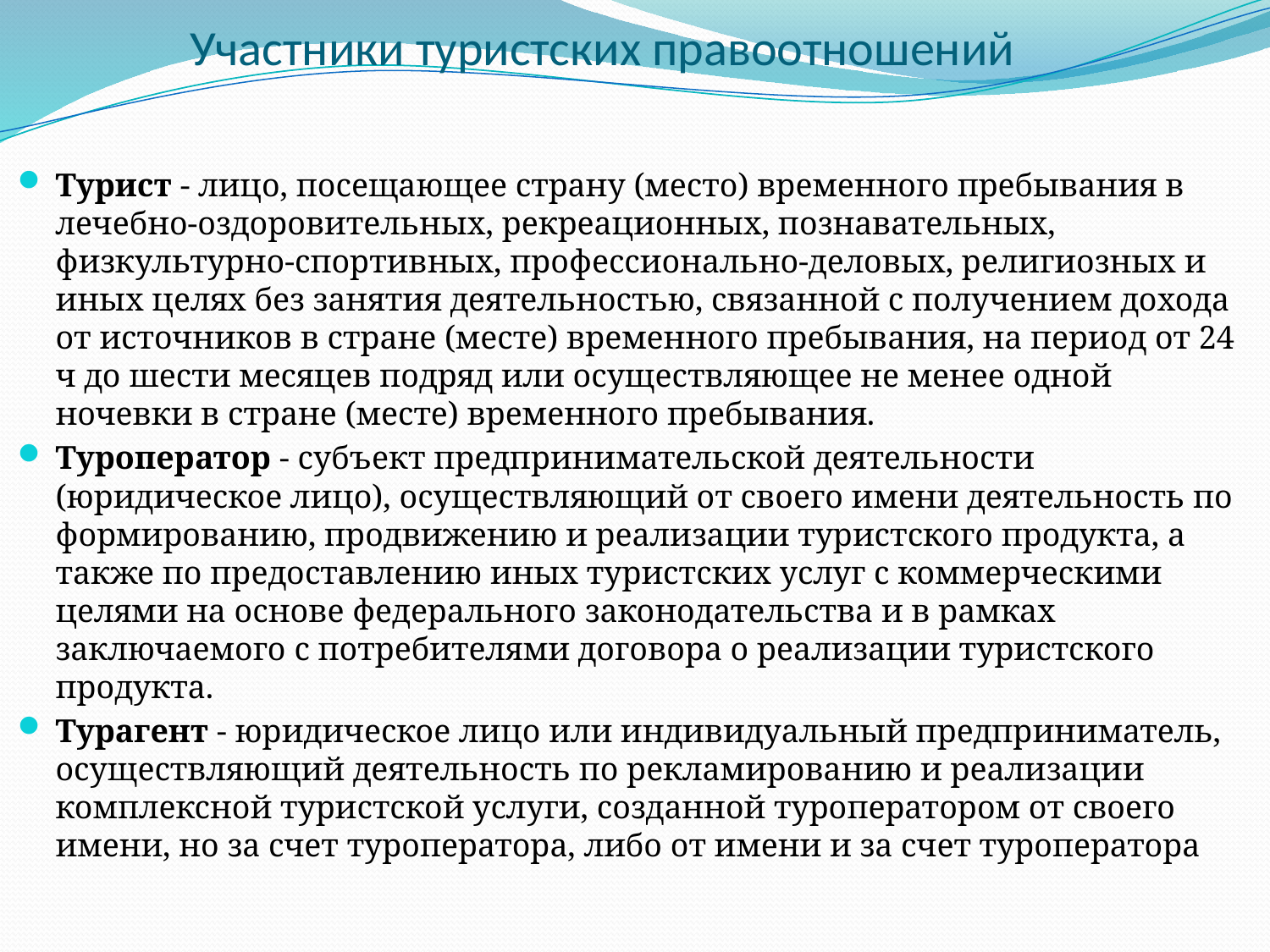

Участники туристских правоотношений
Турист - лицо, посещающее страну (место) временного пребывания в лечебно-оздоровительных, рекреационных, познавательных, физкультурно-спортивных, профессионально-деловых, религиозных и иных целях без занятия деятельностью, связанной с получением дохода от источников в стране (месте) временного пребывания, на период от 24 ч до шести месяцев подряд или осуществляющее не менее одной ночевки в стране (месте) временного пребывания.
Туроператор - субъект предпринимательской деятельности (юридическое лицо), осуществляющий от своего имени деятельность по формированию, продвижению и реализации туристского продукта, а также по предоставлению иных туристских услуг с коммерческими целями на основе федерального законодательства и в рамках заключаемого с потребителями договора о реализации туристского продукта.
Турагент - юридическое лицо или индивидуальный предприниматель, осуществляющий деятельность по рекламированию и реализации комплексной туристской услуги, созданной туроператором от своего имени, но за счет туроператора, либо от имени и за счет туроператора